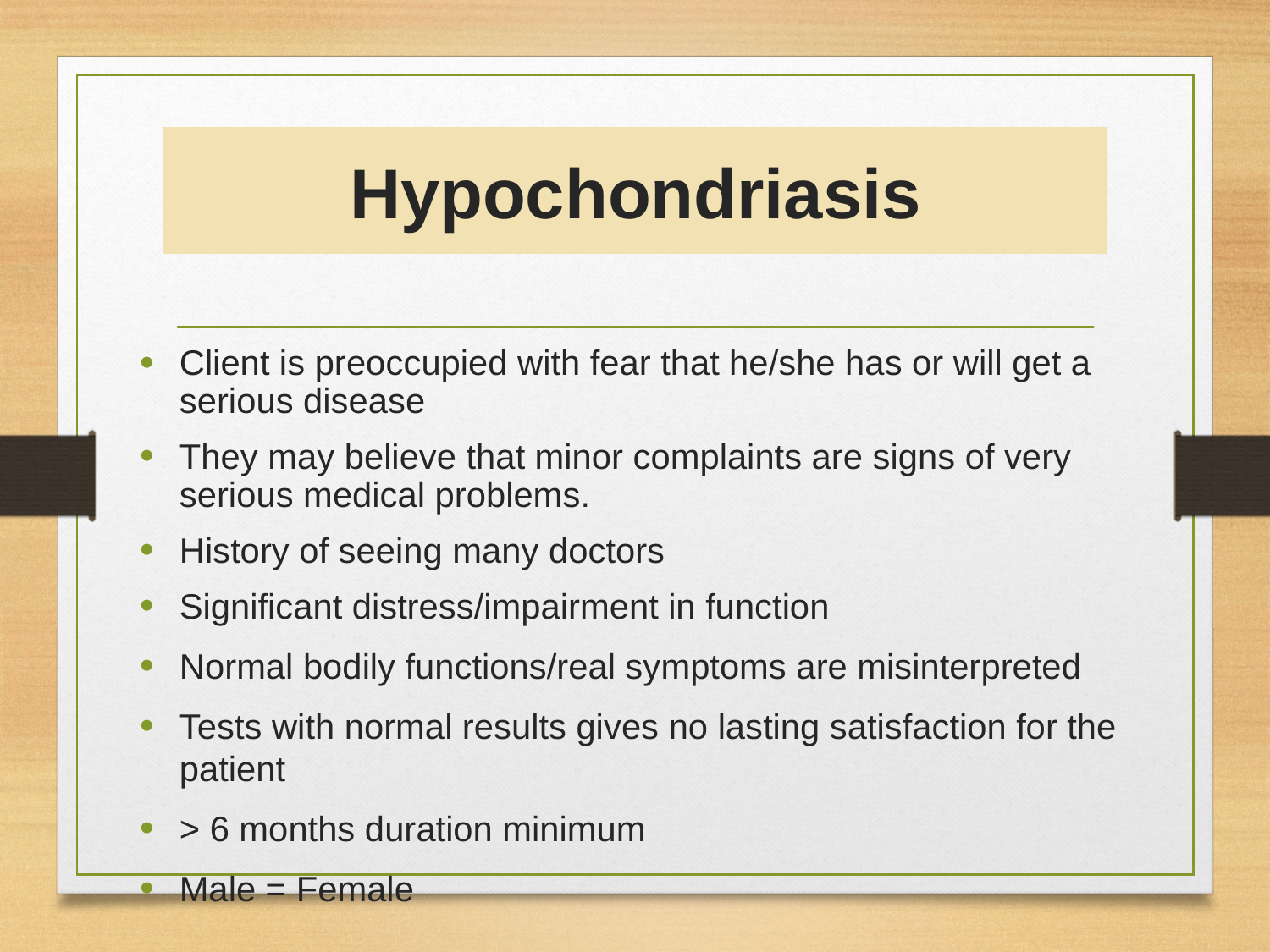

# Hypochondriasis
Client is preoccupied with fear that he/she has or will get a serious disease
They may believe that minor complaints are signs of very serious medical problems.
History of seeing many doctors
Significant distress/impairment in function
Normal bodily functions/real symptoms are misinterpreted
Tests with normal results gives no lasting satisfaction for the patient
> 6 months duration minimum
Male = Female